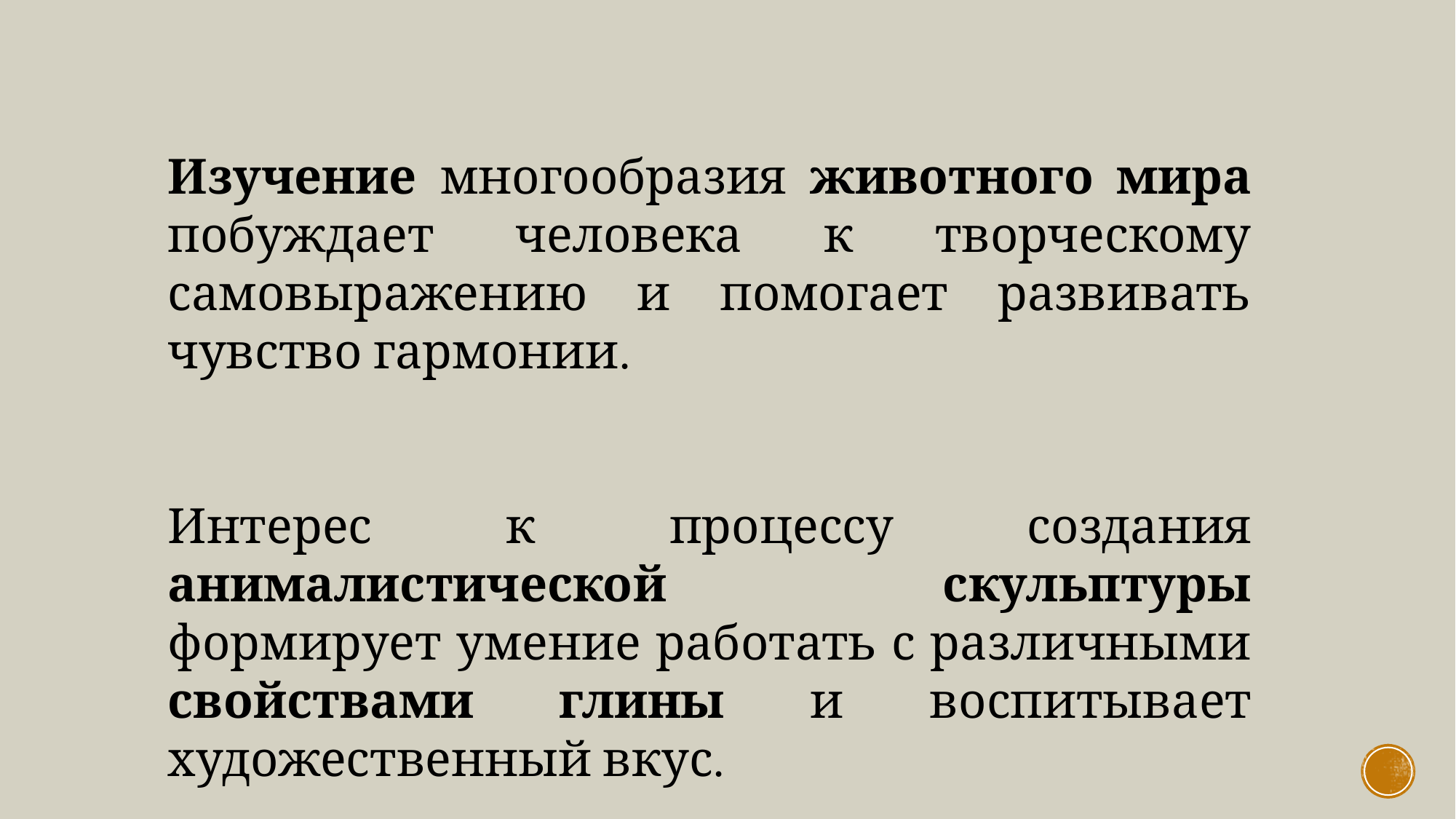

Изучение многообразия животного мира побуждает человека к творческому самовыражению и помогает развивать чувство гармонии.

Интерес к процессу создания анималистической скульптуры формирует умение работать с различными свойствами глины и воспитывает художественный вкус.